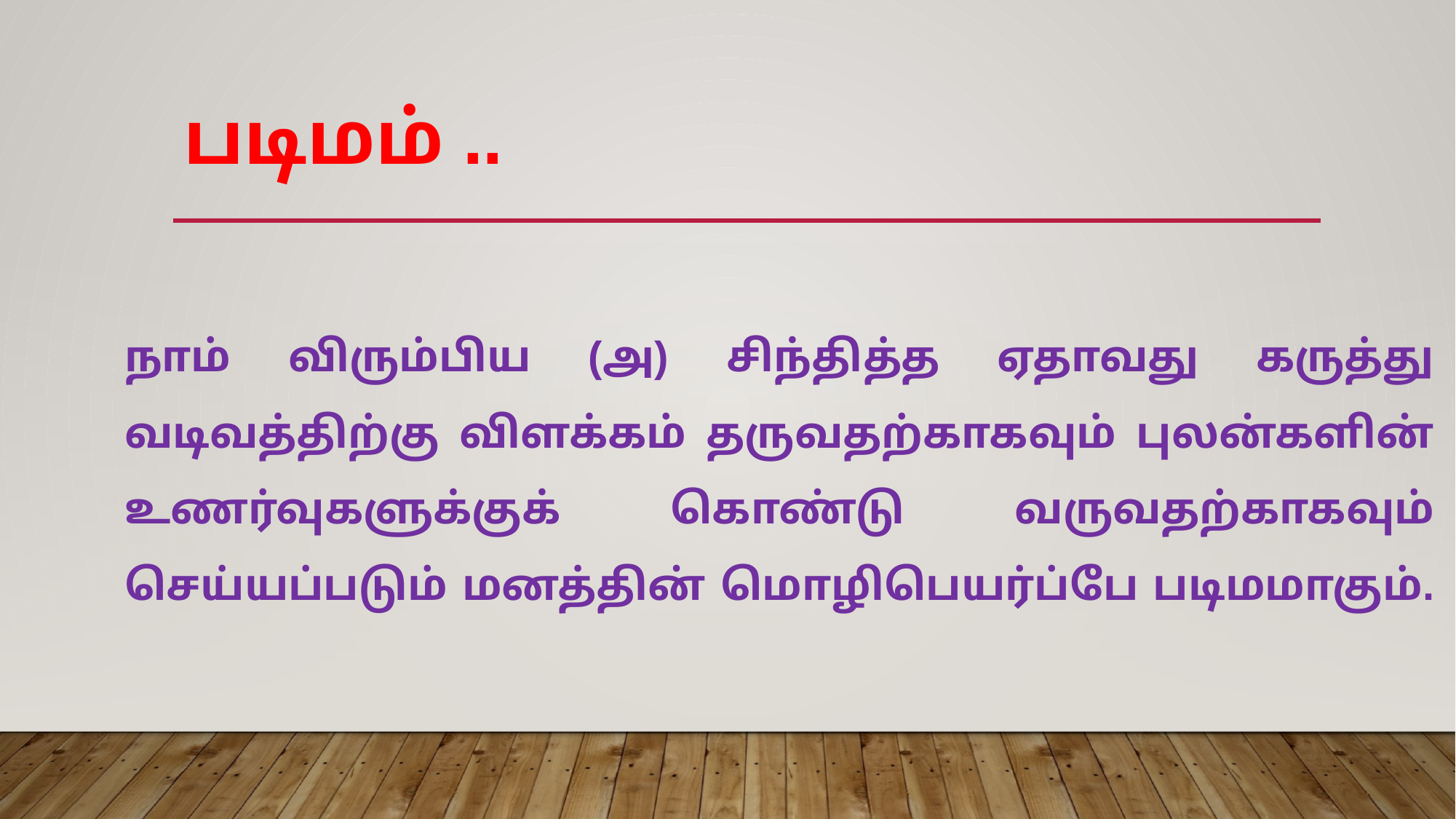

# படிமம் ..
நாம் விரும்பிய (அ) சிந்தித்த ஏதாவது கருத்து வடிவத்திற்கு விளக்கம் தருவதற்காகவும் புலன்களின் உணர்வுகளுக்குக் கொண்டு வருவதற்காகவும் செய்யப்படும் மனத்தின் மொழிபெயர்ப்பே படிமமாகும்.